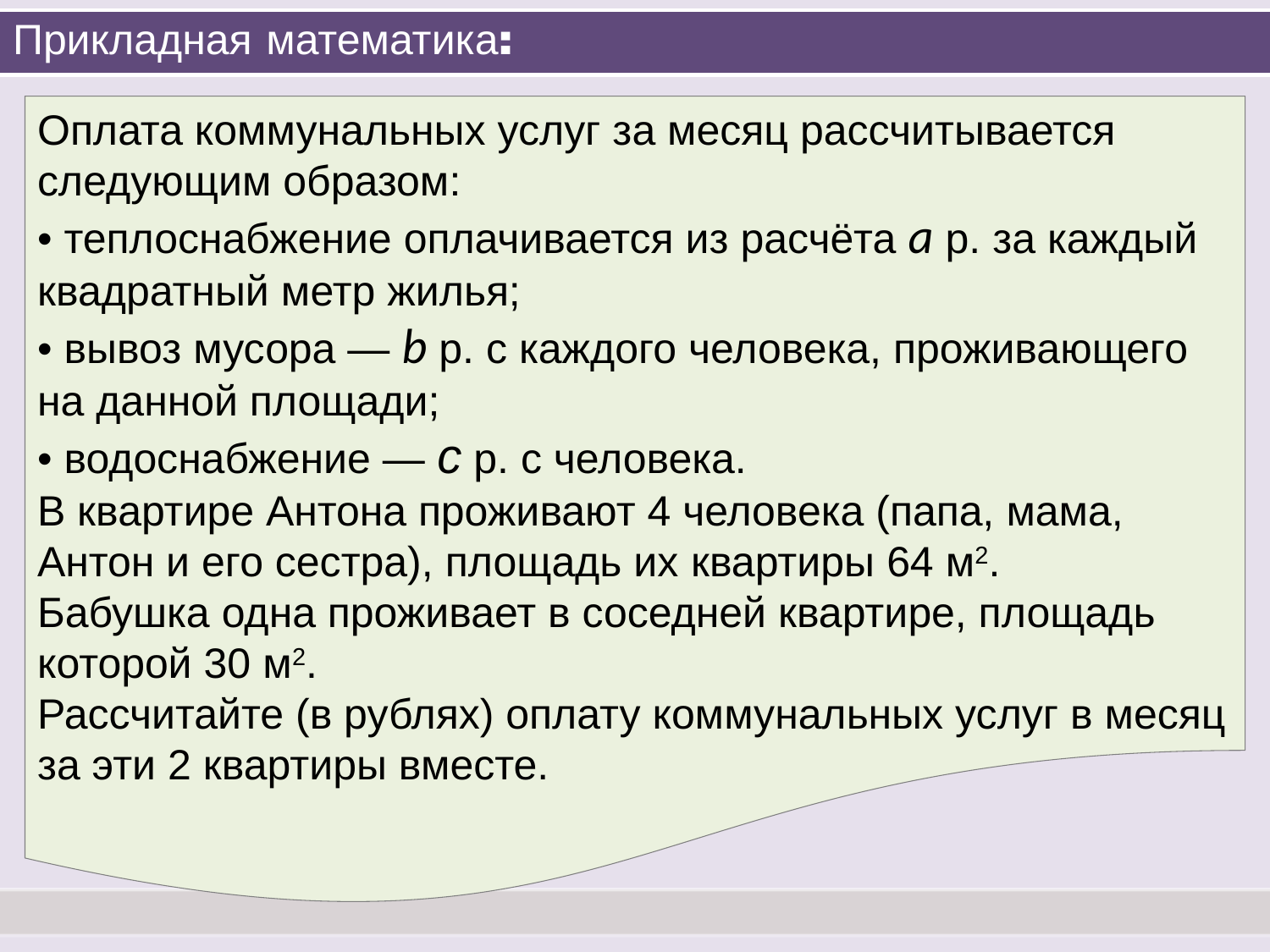

# Прикладная математика:

Оплата коммунальных услуг за месяц рассчитывается следующим образом:
• теплоснабжение оплачивается из расчёта a р. за каждый квадратный метр жилья;
• вывоз мусора — b р. с каждого человека, проживающего на данной площади;
• водоснабжение — с р. с человека.
В квартире Антона проживают 4 человека (папа, мама, Антон и его сестра), площадь их квартиры 64 м2.
Бабушка одна проживает в соседней квартире, площадь которой 30 м2.
Рассчитайте (в рублях) оплату коммунальных услуг в месяц за эти 2 квартиры вместе.